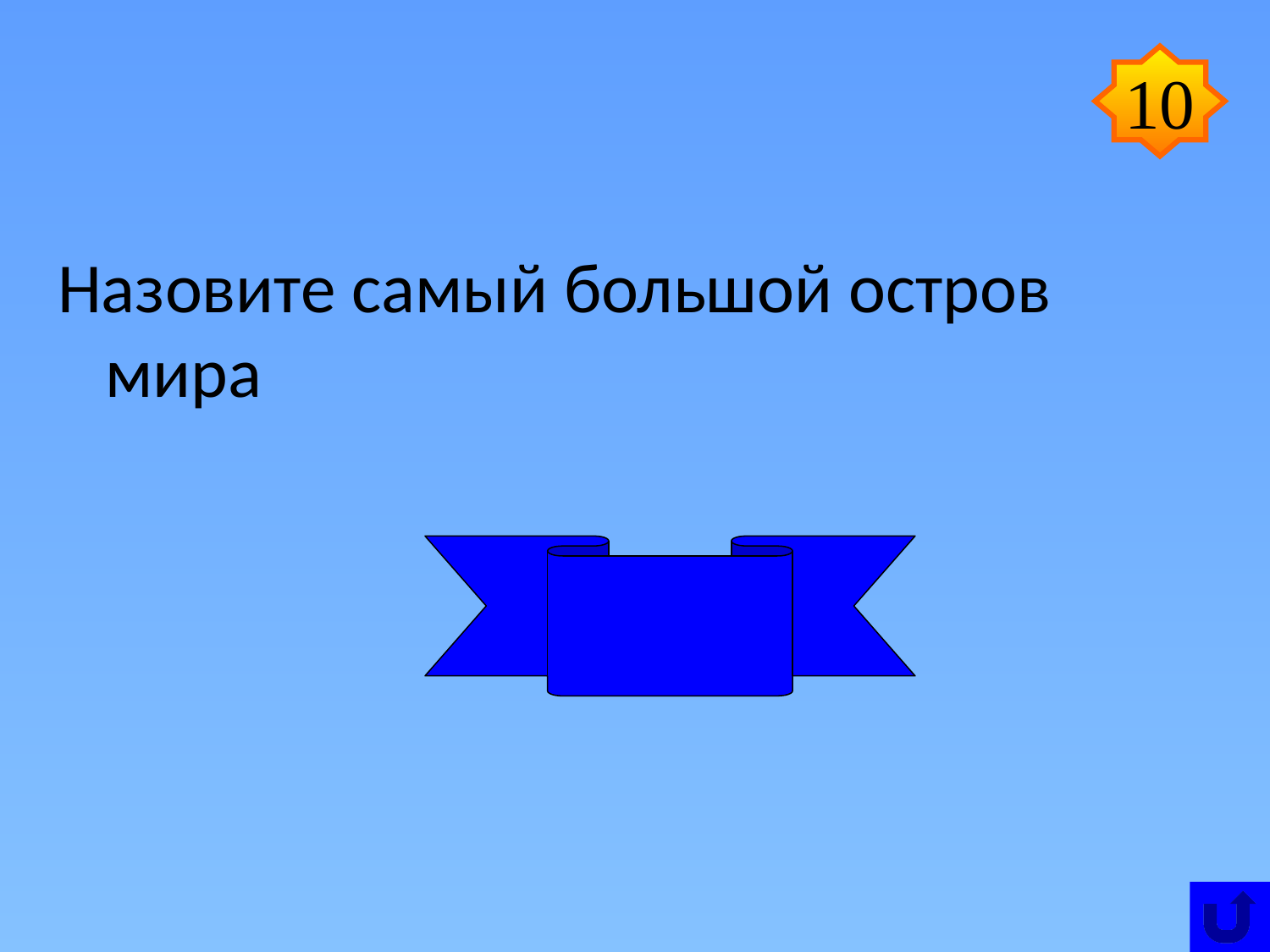

10
Назовите самый большой остров мира

 Гренландия